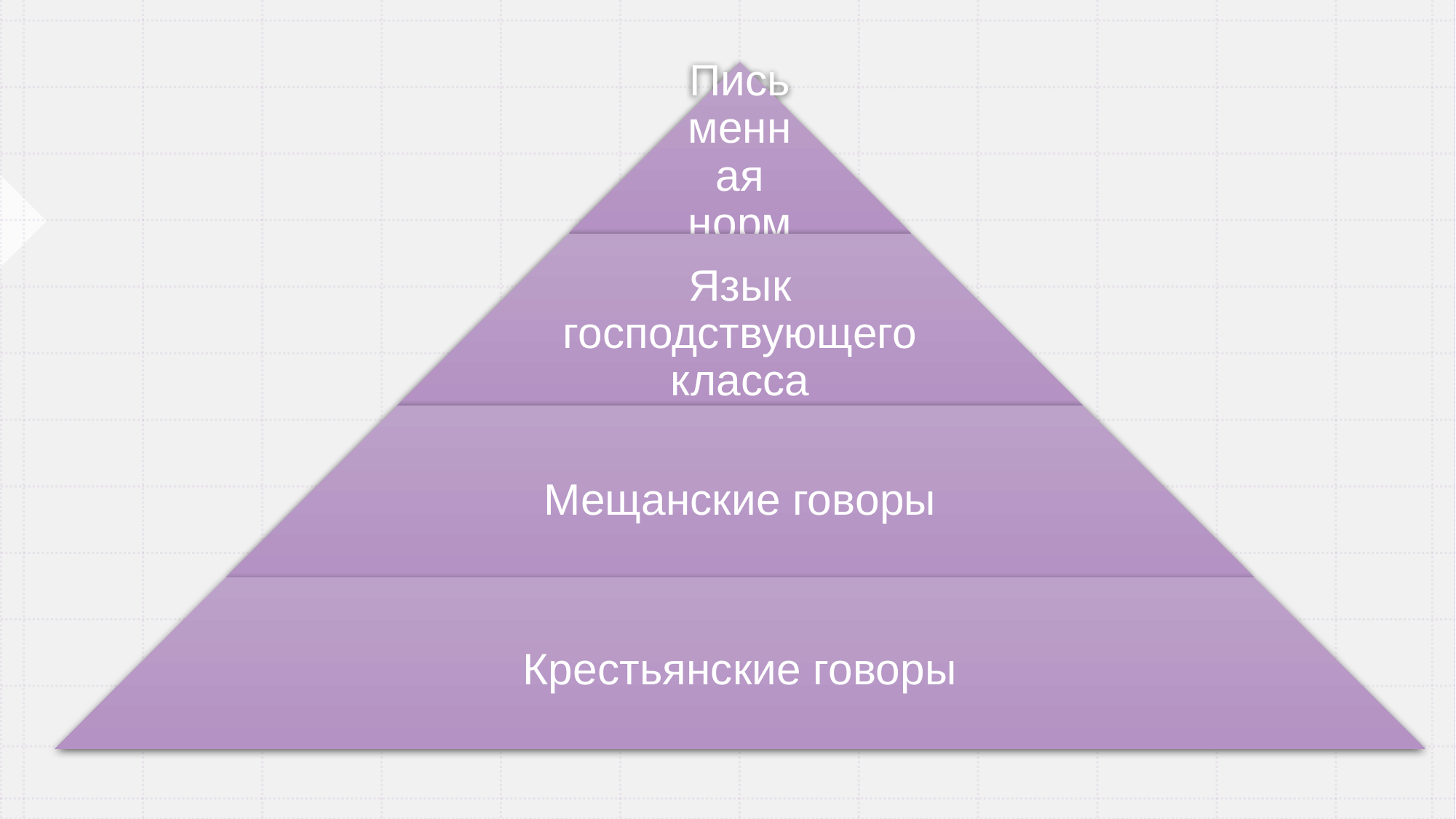

Письменная норма
Язык господствующего класса
Мещанские говоры
Крестьянские говоры